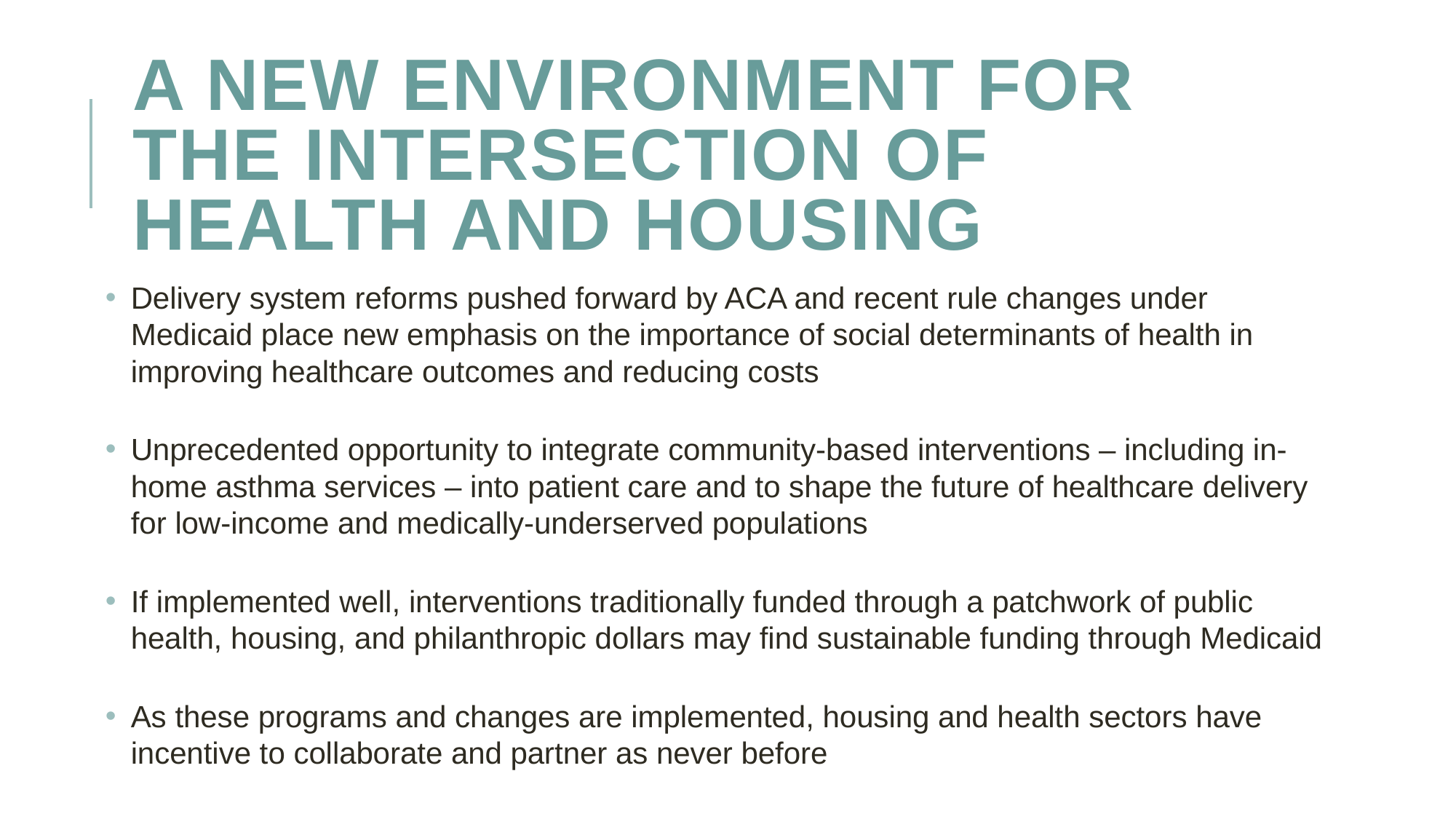

# A New Environment for the Intersection of Health and Housing
Delivery system reforms pushed forward by ACA and recent rule changes under Medicaid place new emphasis on the importance of social determinants of health in improving healthcare outcomes and reducing costs

Unprecedented opportunity to integrate community-based interventions – including in-home asthma services – into patient care and to shape the future of healthcare delivery for low-income and medically-underserved populations

If implemented well, interventions traditionally funded through a patchwork of public health, housing, and philanthropic dollars may find sustainable funding through Medicaid

As these programs and changes are implemented, housing and health sectors have incentive to collaborate and partner as never before